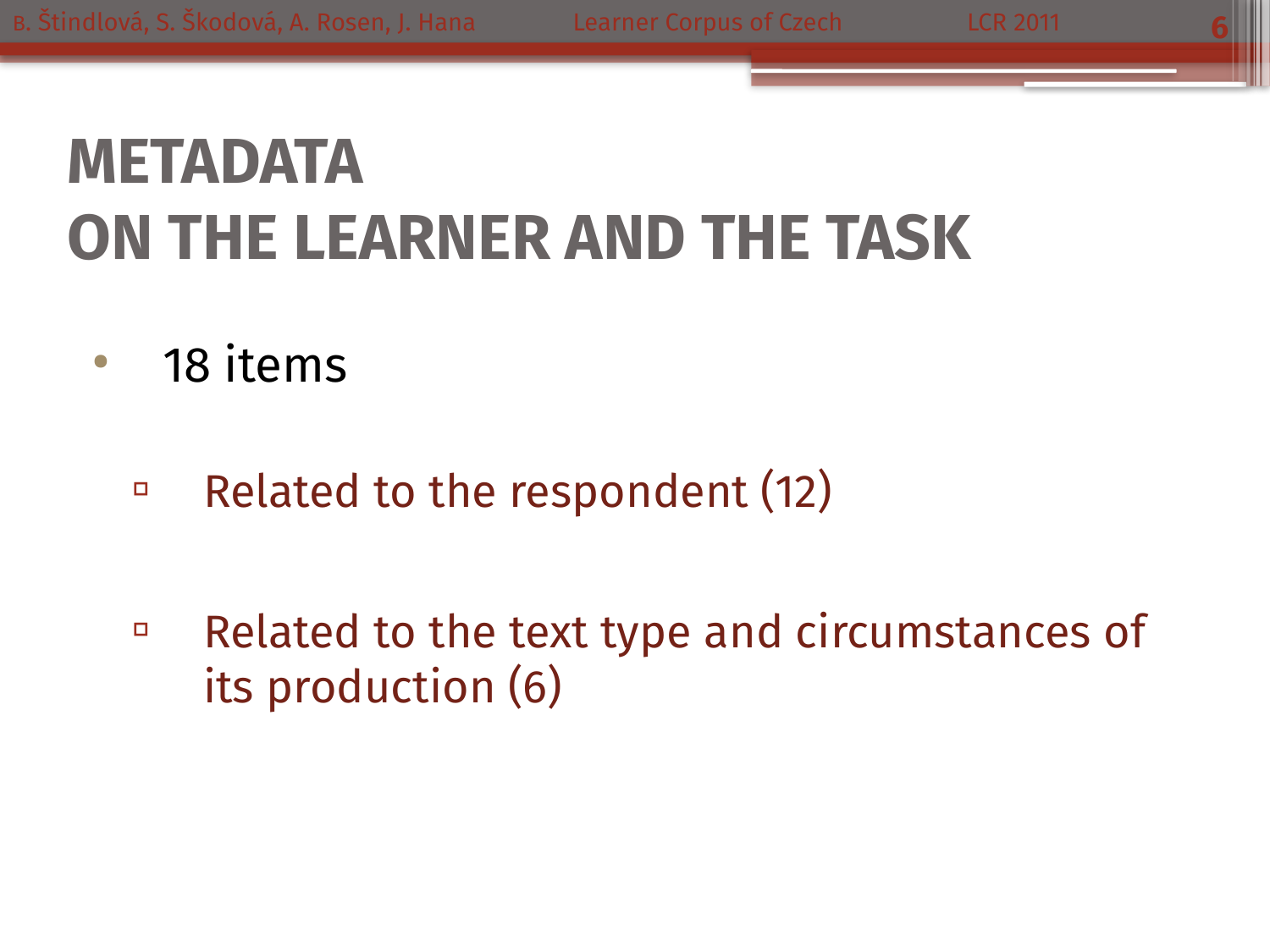

B. Štindlová, S. Škodová, A. Rosen, J. Hana	        Learner Corpus of Czech	          LCR 2011
6
# METADATA ON THE LEARNER AND THE TASK
18 items

Related to the respondent (12)

Related to the text type and circumstances of its production (6)